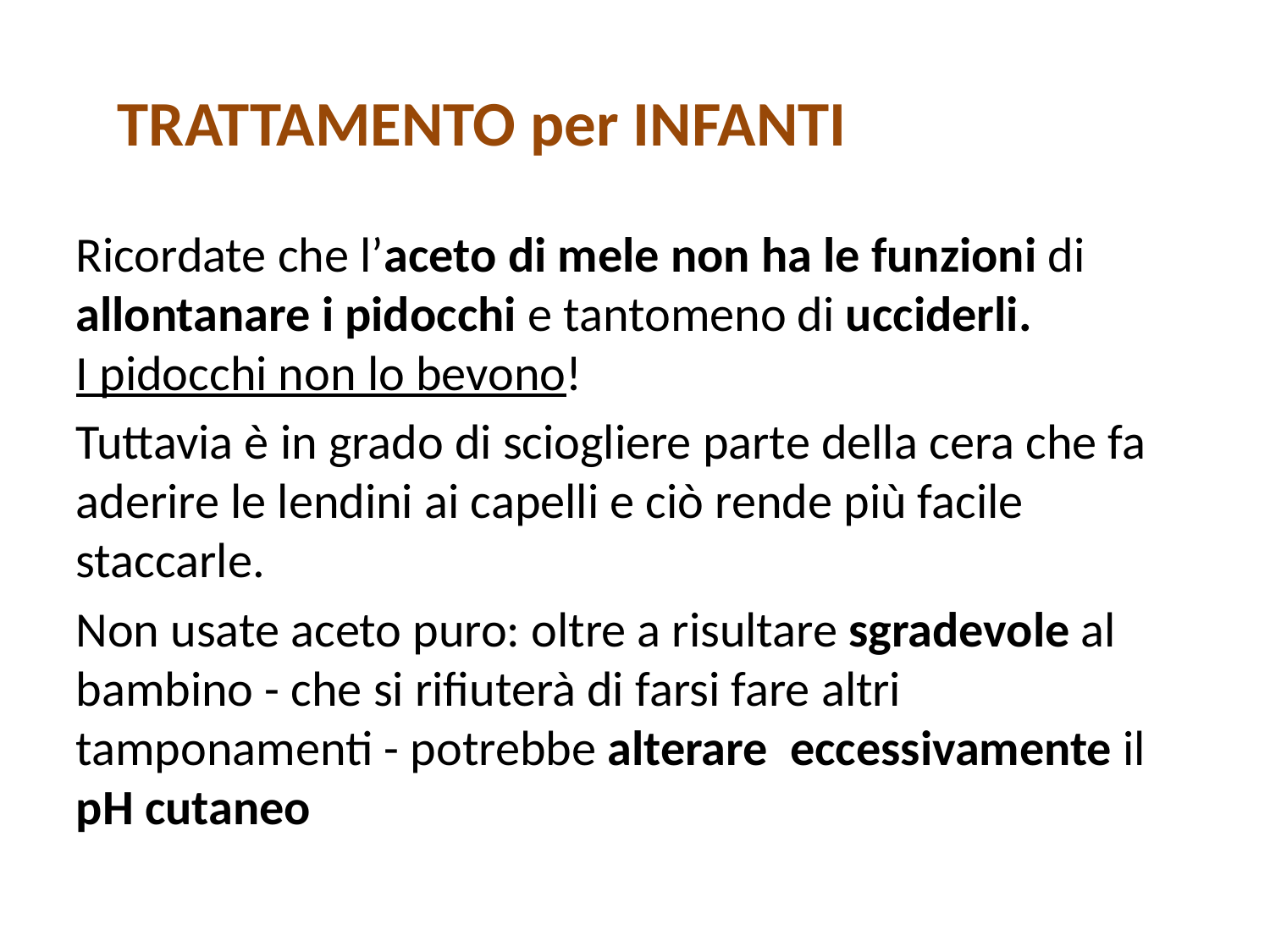

TRATTAMENTO per INFANTI
Ricordate che l’aceto di mele non ha le funzioni di allontanare i pidocchi e tantomeno di ucciderli.
I pidocchi non lo bevono!
Tuttavia è in grado di sciogliere parte della cera che fa aderire le lendini ai capelli e ciò rende più facile staccarle.
Non usate aceto puro: oltre a risultare sgradevole al bambino - che si rifiuterà di farsi fare altri tamponamenti - potrebbe alterare  eccessivamente il pH cutaneo